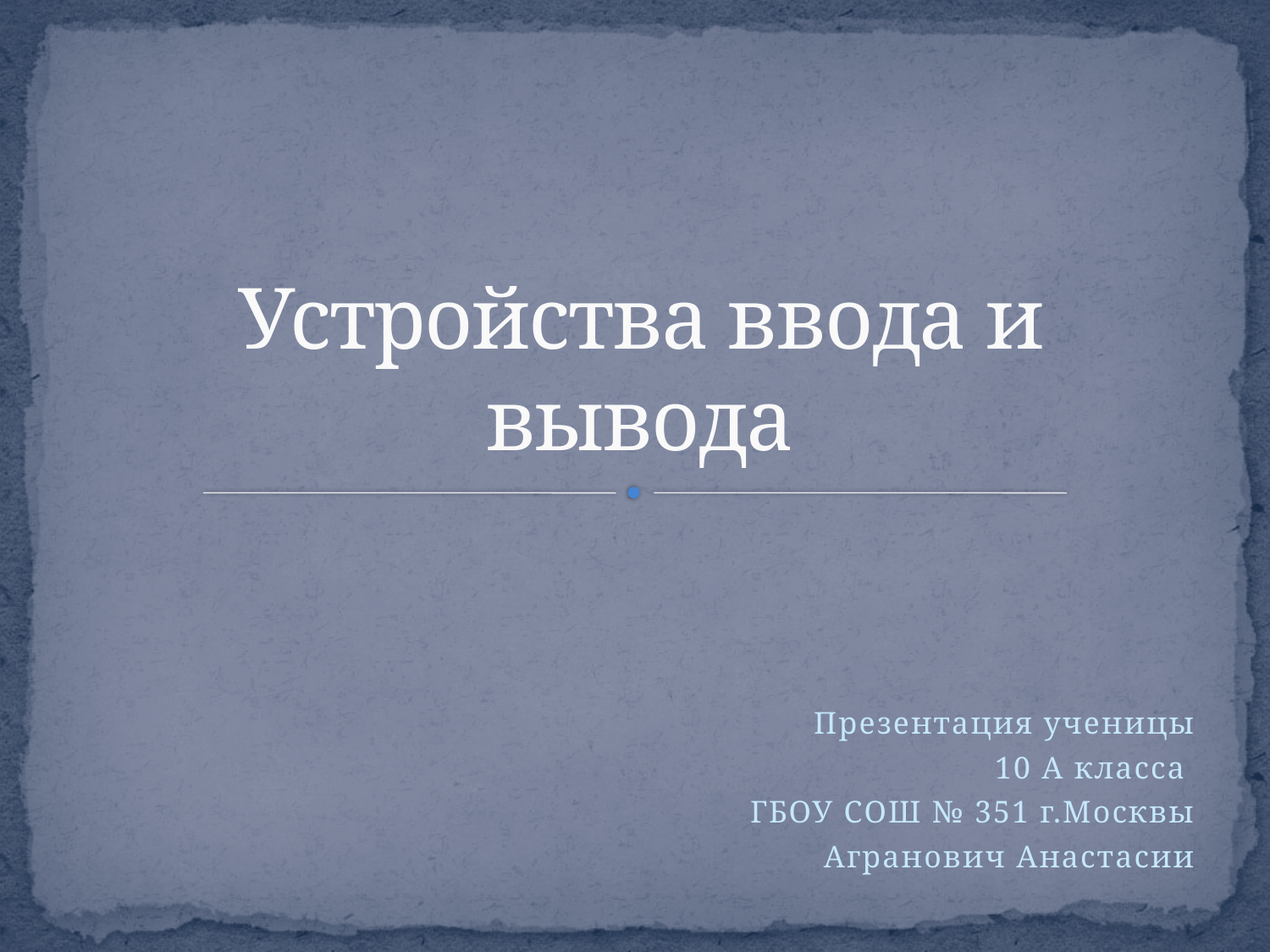

# Устройства ввода и вывода

Презентация ученицы
 10 А класса
ГБОУ СОШ № 351 г.Москвы
Агранович Анастасии